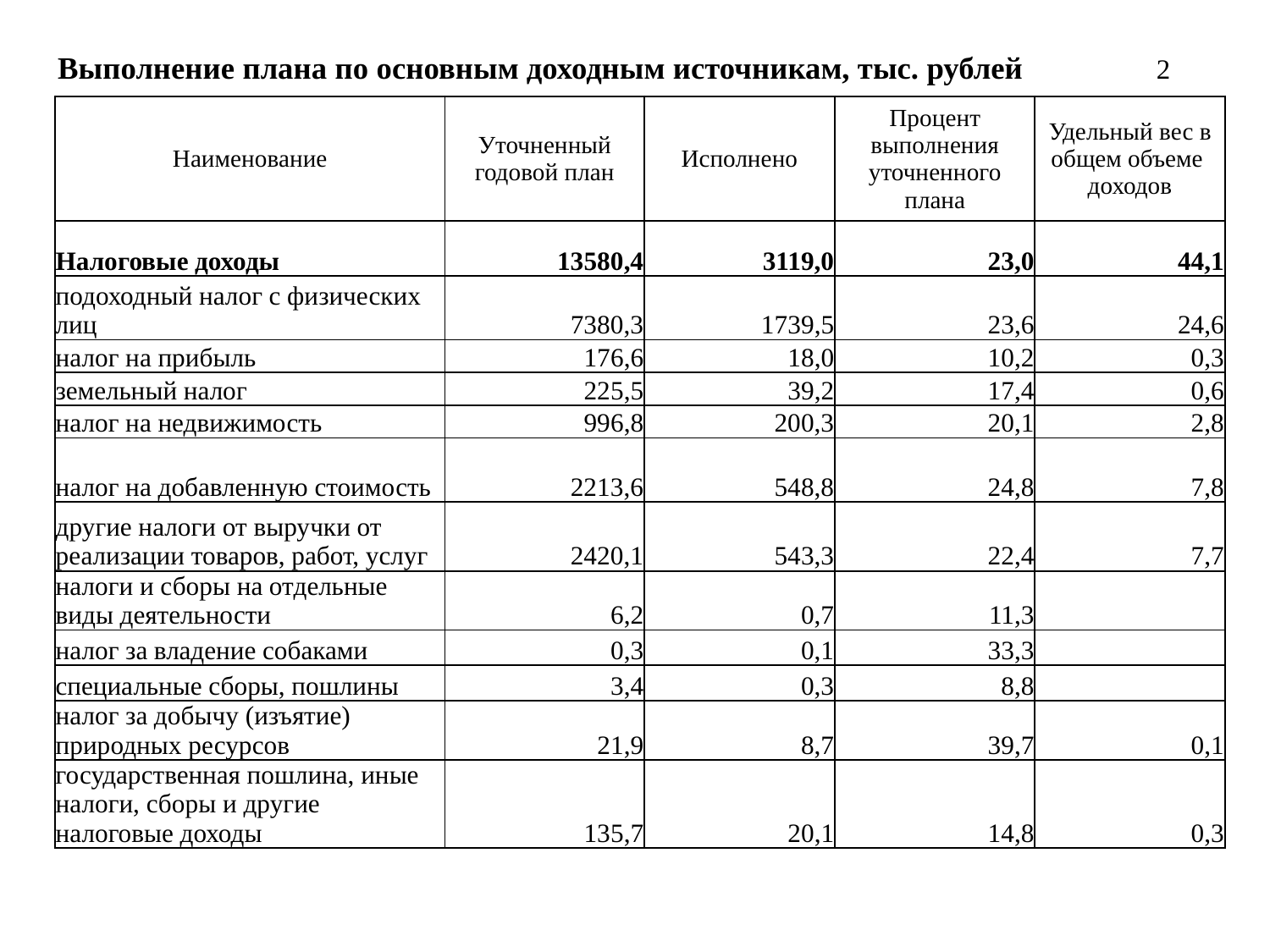

# Выполнение плана по основным доходным источникам, тыс. рублей                 2
| Наименование | Уточненный годовой план | Исполнено | Процент выполнения уточненного плана | Удельный вес в общем объеме доходов |
| --- | --- | --- | --- | --- |
| Налоговые доходы | 13580,4 | 3119,0 | 23,0 | 44,1 |
| подоходный налог с физических лиц | 7380,3 | 1739,5 | 23,6 | 24,6 |
| налог на прибыль | 176,6 | 18,0 | 10,2 | 0,3 |
| земельный налог | 225,5 | 39,2 | 17,4 | 0,6 |
| налог на недвижимость | 996,8 | 200,3 | 20,1 | 2,8 |
| налог на добавленную стоимость | 2213,6 | 548,8 | 24,8 | 7,8 |
| другие налоги от выручки от реализации товаров, работ, услуг | 2420,1 | 543,3 | 22,4 | 7,7 |
| налоги и сборы на отдельные виды деятельности | 6,2 | 0,7 | 11,3 |  |
| налог за владение собаками | 0,3 | 0,1 | 33,3 |  |
| специальные сборы, пошлины | 3,4 | 0,3 | 8,8 |  |
| налог за добычу (изъятие) природных ресурсов | 21,9 | 8,7 | 39,7 | 0,1 |
| государственная пошлина, иные налоги, сборы и другие налоговые доходы | 135,7 | 20,1 | 14,8 | 0,3 |